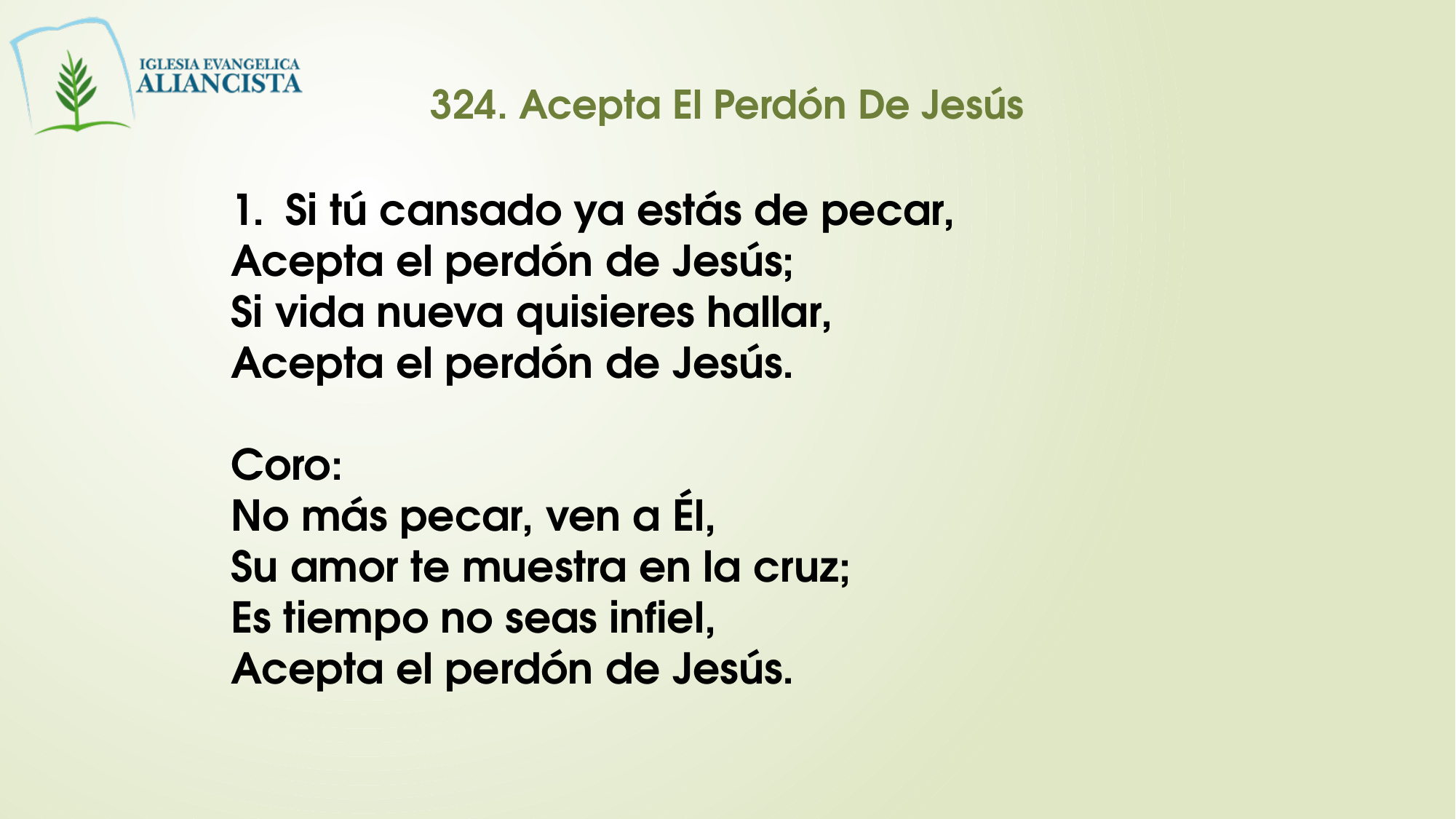

324. Acepta El Perdón De Jesús
Si tú cansado ya estás de pecar,
Acepta el perdón de Jesús;
Si vida nueva quisieres hallar,
Acepta el perdón de Jesús.

Coro:
No más pecar, ven a Él,
Su amor te muestra en la cruz;
Es tiempo no seas infiel,
Acepta el perdón de Jesús.